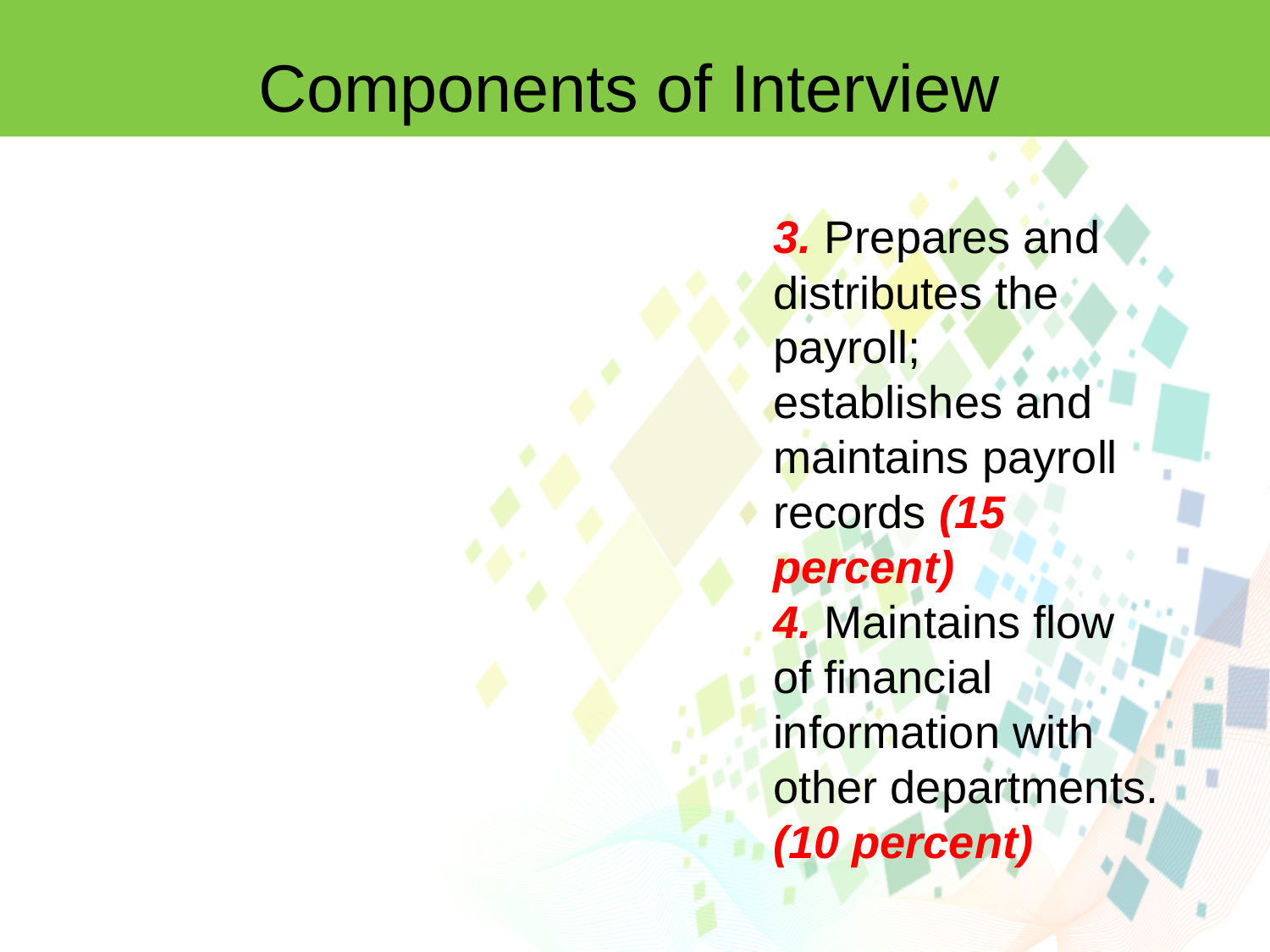

Components of Interview
3. Prepares and distributes the payroll; establishes and maintains payroll records (15 percent)
4. Maintains flow of financial information with other departments. (10 percent)